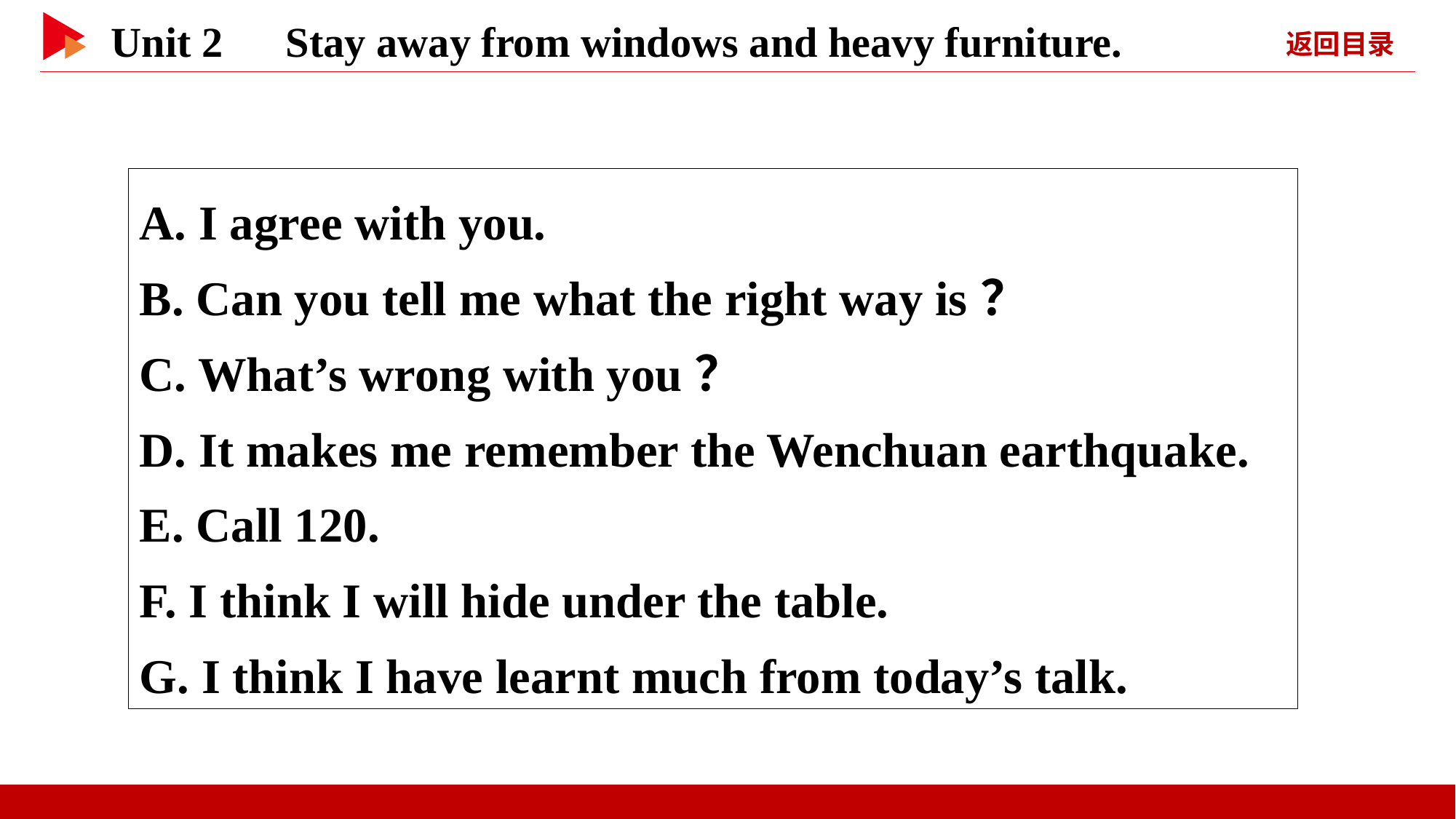

A. I agree with you.
B. Can you tell me what the right way is？
C. What’s wrong with you？
D. It makes me remember the Wenchuan earthquake.
E. Call 120.
F. I think I will hide under the table.
G. I think I have learnt much from today’s talk.